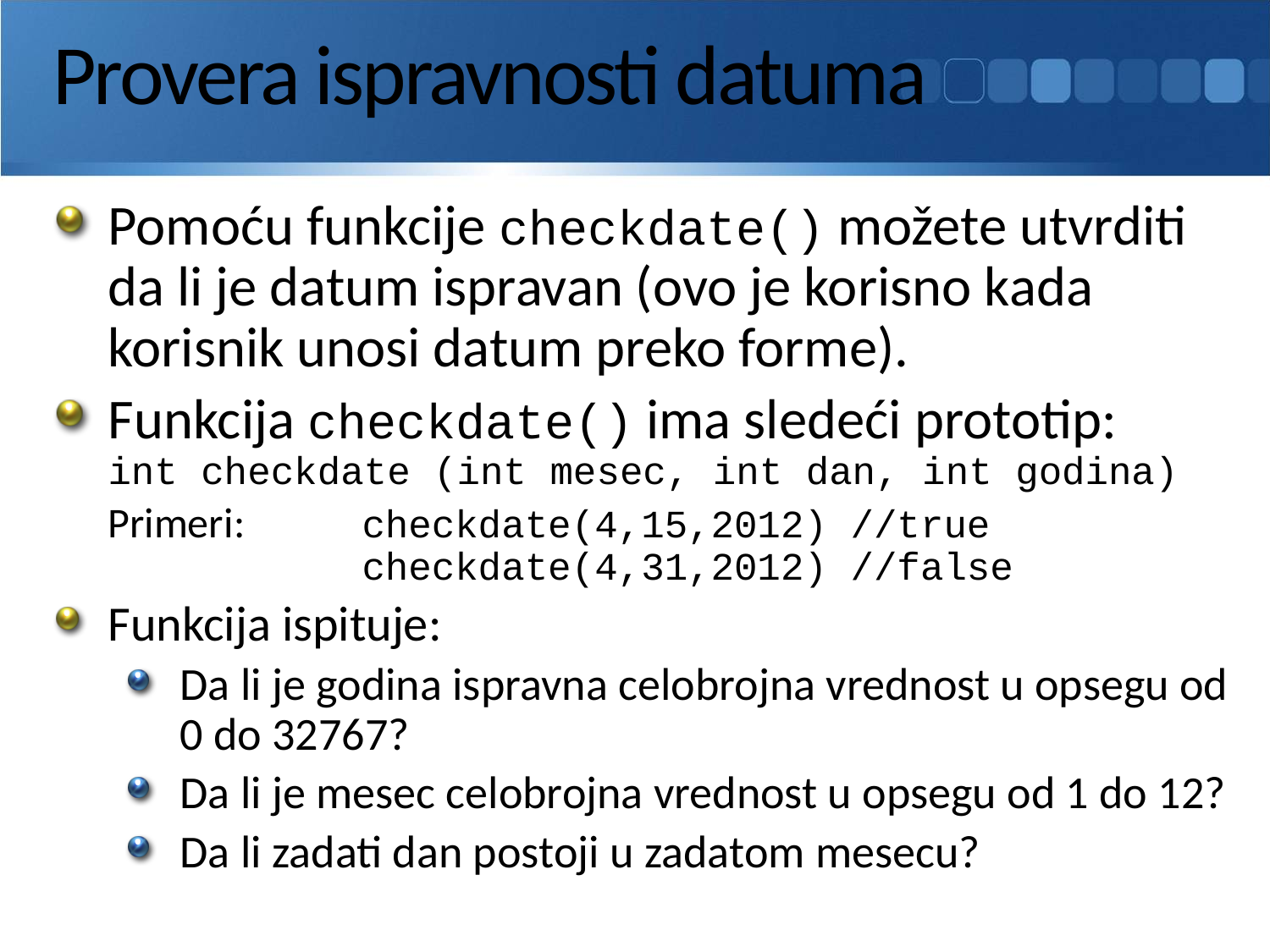

# Provera ispravnosti datuma
Pomoću funkcije checkdate() možete utvrditi da li je datum ispravan (ovo je korisno kada korisnik unosi datum preko forme).
Funkcija checkdate() ima sledeći prototip:
int checkdate (int mesec, int dan, int godina)
	Primeri: 	checkdate(4,15,2012) //true
		checkdate(4,31,2012) //false
Funkcija ispituje:
Da li je godina ispravna celobrojna vrednost u opsegu od 0 do 32767?
Da li je mesec celobrojna vrednost u opsegu od 1 do 12?
Da li zadati dan postoji u zadatom mesecu?